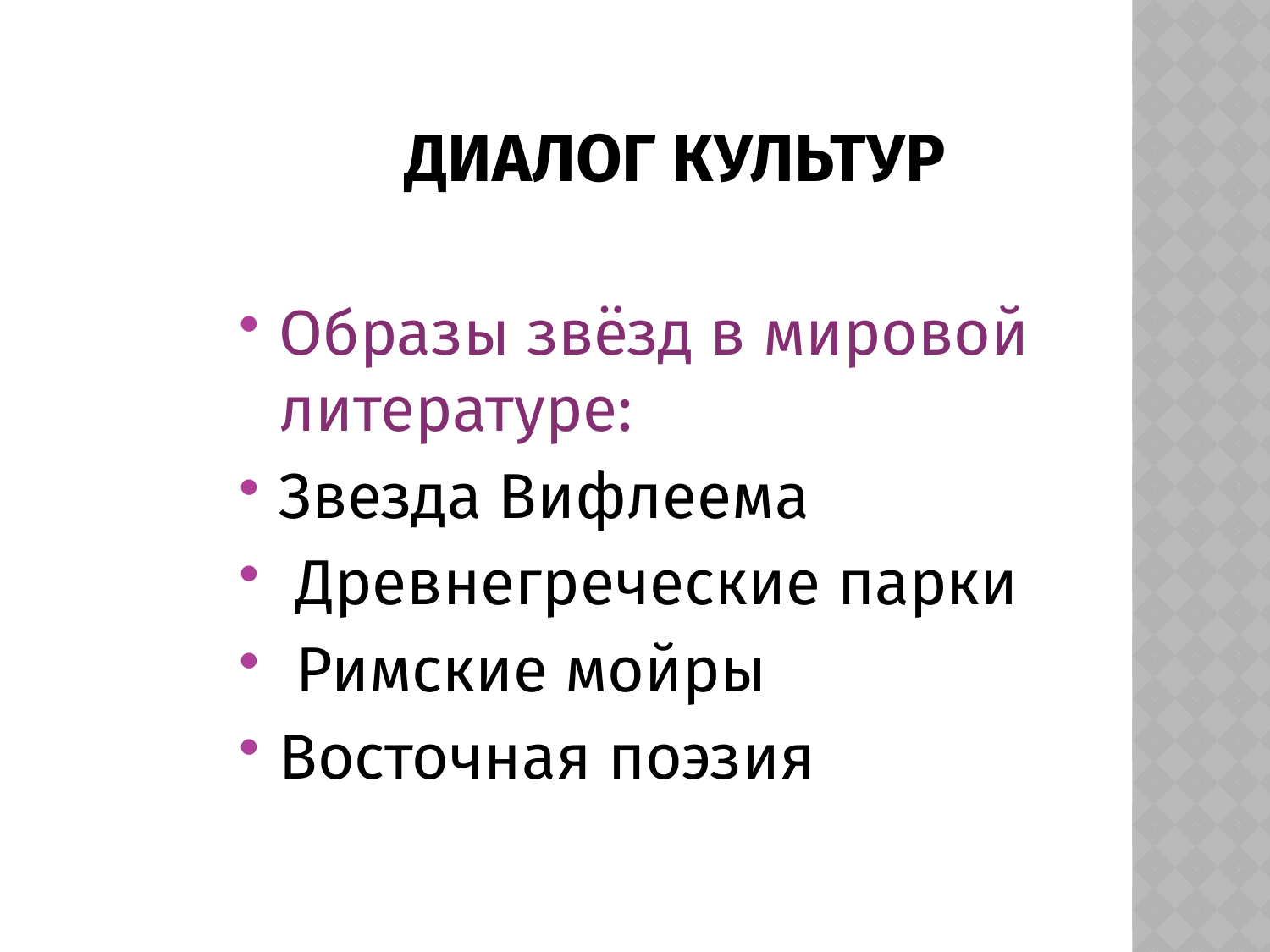

# Диалог культур
Образы звёзд в мировой литературе:
Звезда Вифлеема
 Древнегреческие парки
 Римские мойры
Восточная поэзия